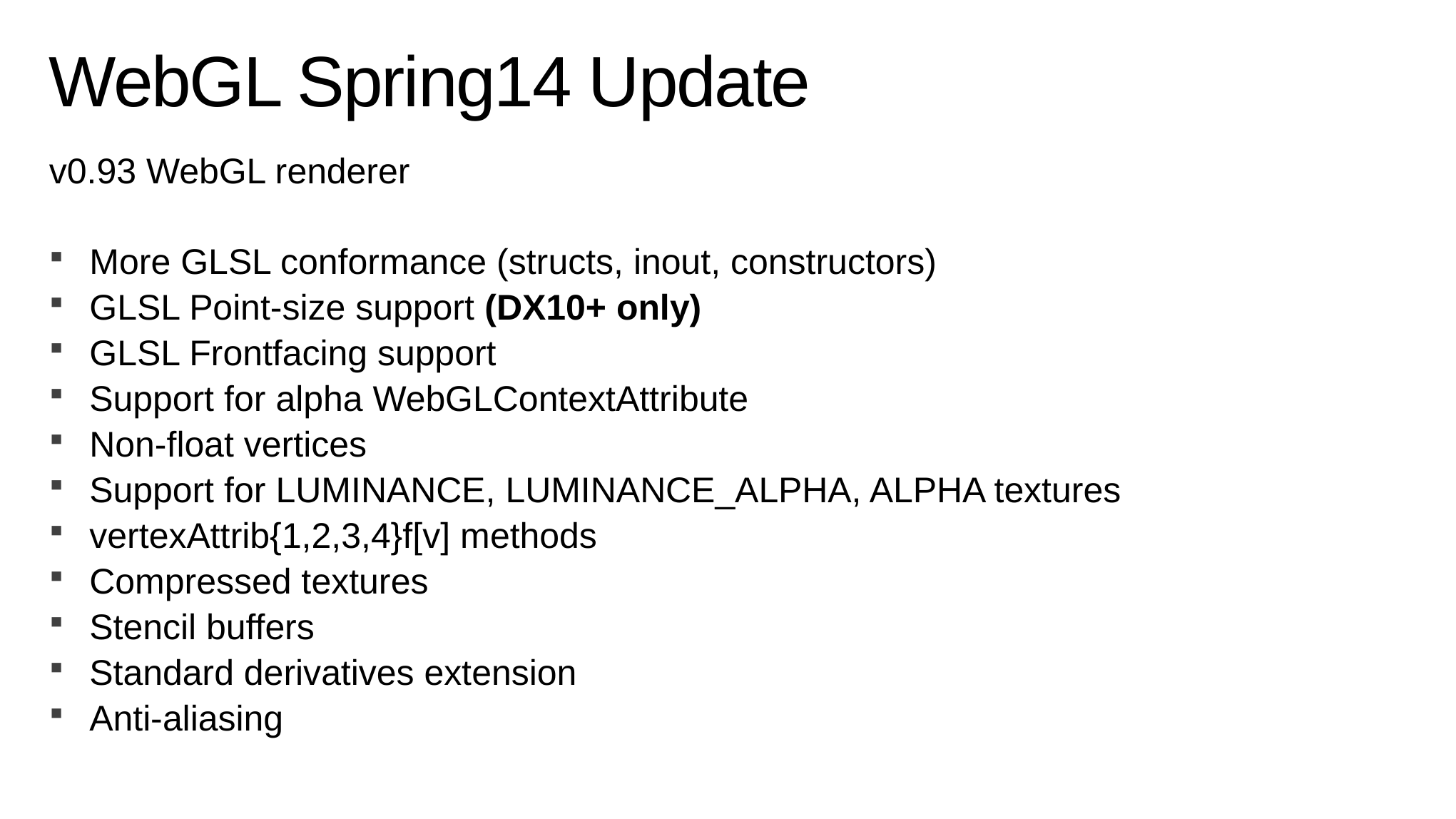

# WebGL Spring14 Update
v0.93 WebGL renderer

More GLSL conformance (structs, inout, constructors)
GLSL Point-size support (DX10+ only)
GLSL Frontfacing support
Support for alpha WebGLContextAttribute
Non-float vertices
Support for LUMINANCE, LUMINANCE_ALPHA, ALPHA textures
vertexAttrib{1,2,3,4}f[v] methods
Compressed textures
Stencil buffers
Standard derivatives extension
Anti-aliasing